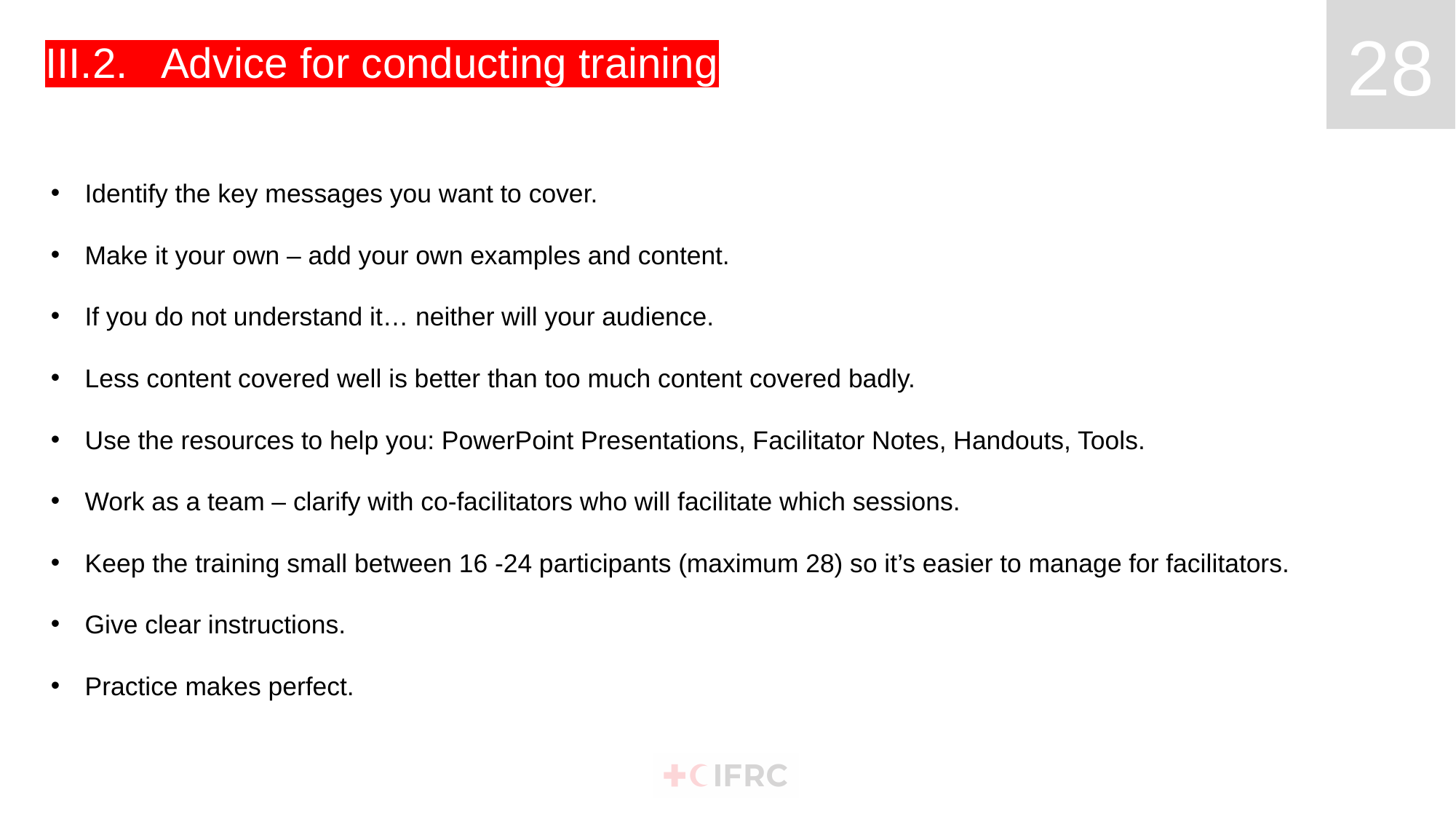

# III.2.   Advice for conducting training
Identify the key messages you want to cover.
Make it your own – add your own examples and content.
If you do not understand it… neither will your audience.
Less content covered well is better than too much content covered badly.
Use the resources to help you: PowerPoint Presentations, Facilitator Notes, Handouts, Tools.
Work as a team – clarify with co-facilitators who will facilitate which sessions.
Keep the training small between 16 -24 participants (maximum 28) so it’s easier to manage for facilitators.
Give clear instructions.
Practice makes perfect.